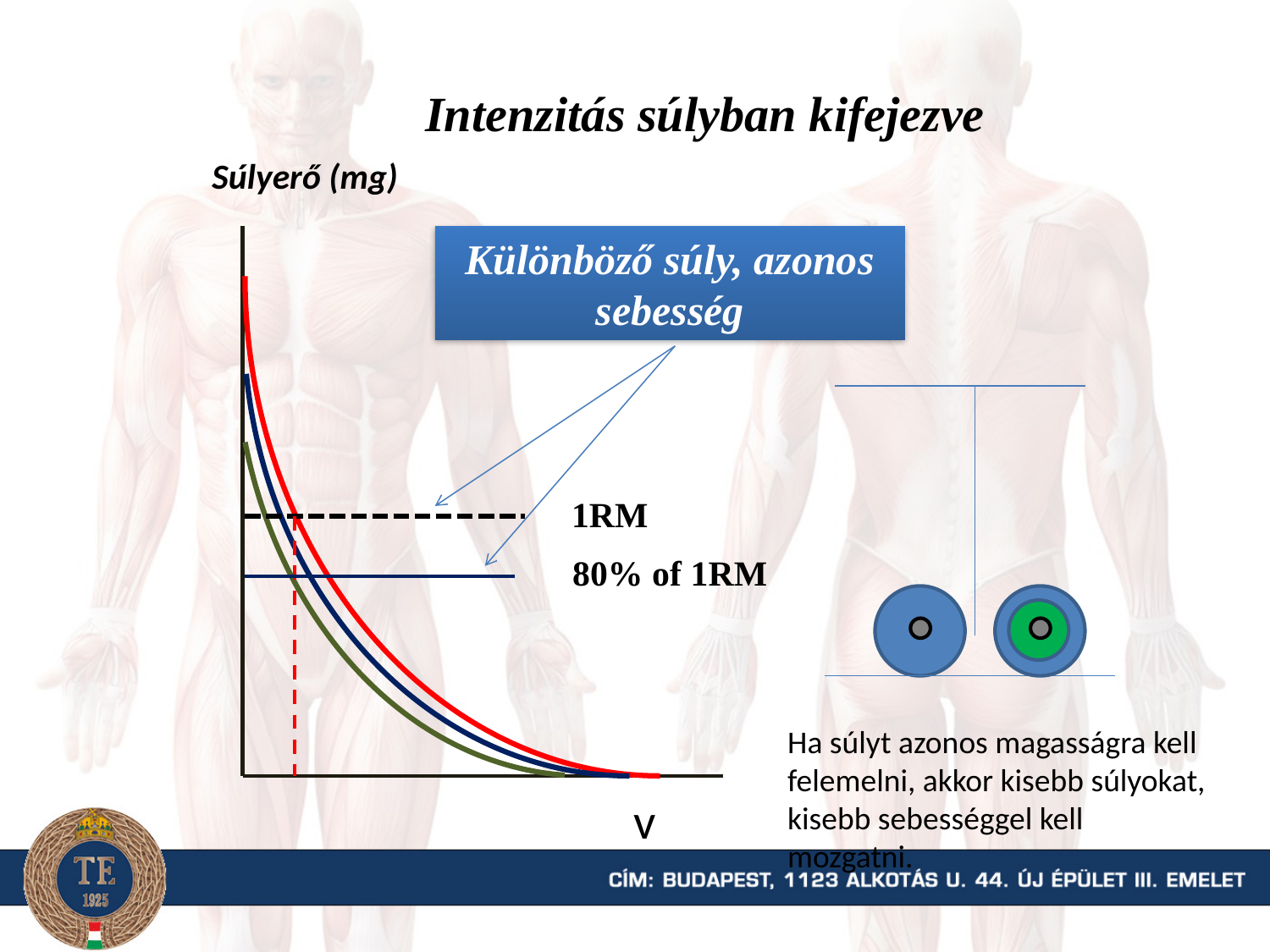

Intenzitás súlyban kifejezve
Súlyerő (mg)
Különböző súly, azonos sebesség
1RM
80% of 1RM

Ha súlyt azonos magasságra kell felemelni, akkor kisebb súlyokat, kisebb sebességgel kell mozgatni.
v